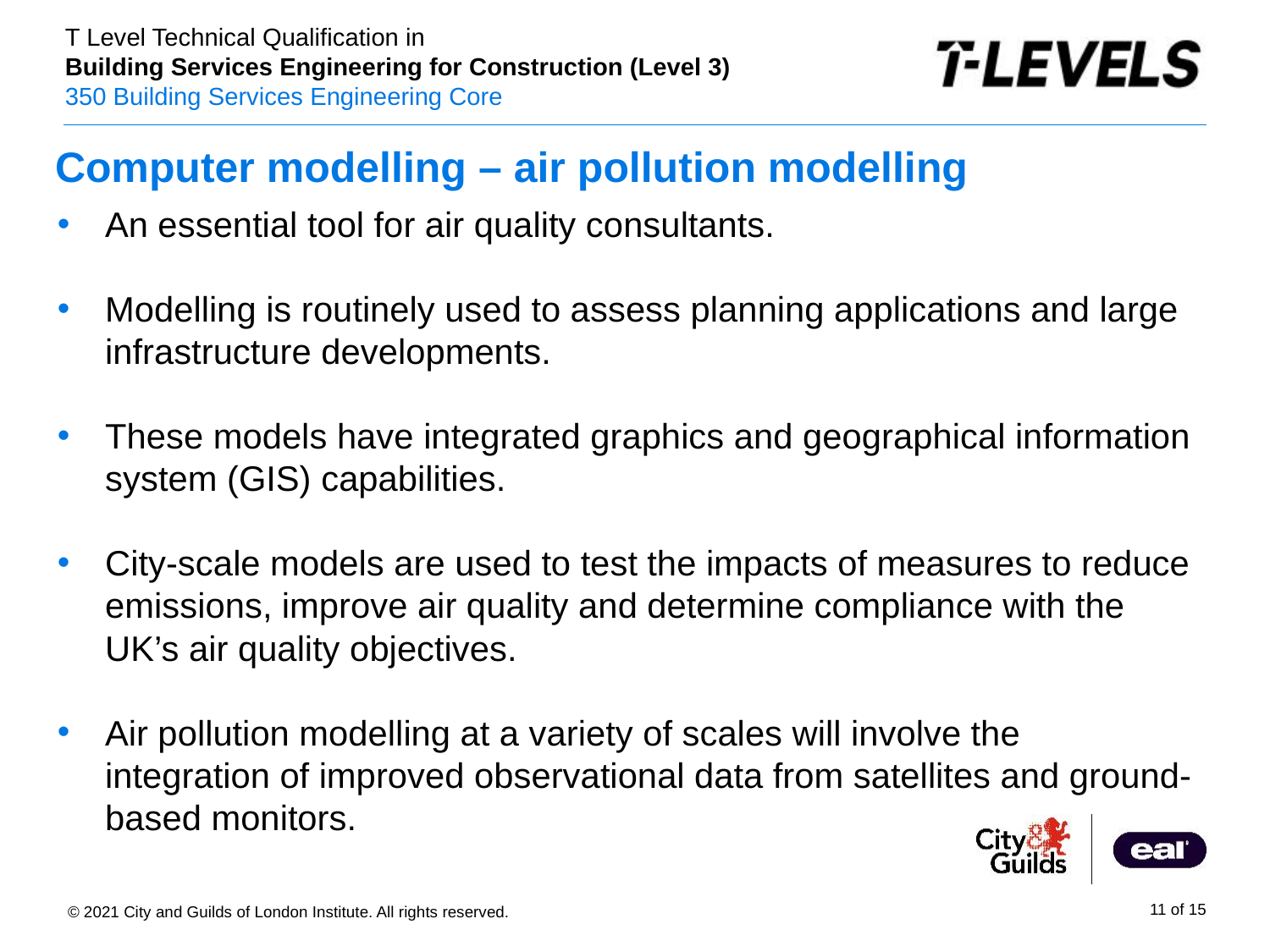

# Computer modelling – air pollution modelling
An essential tool for air quality consultants.

Modelling is routinely used to assess planning applications and large infrastructure developments.

These models have integrated graphics and geographical information system (GIS) capabilities.

City-scale models are used to test the impacts of measures to reduce emissions, improve air quality and determine compliance with the UK’s air quality objectives.

Air pollution modelling at a variety of scales will involve the integration of improved observational data from satellites and ground-based monitors.